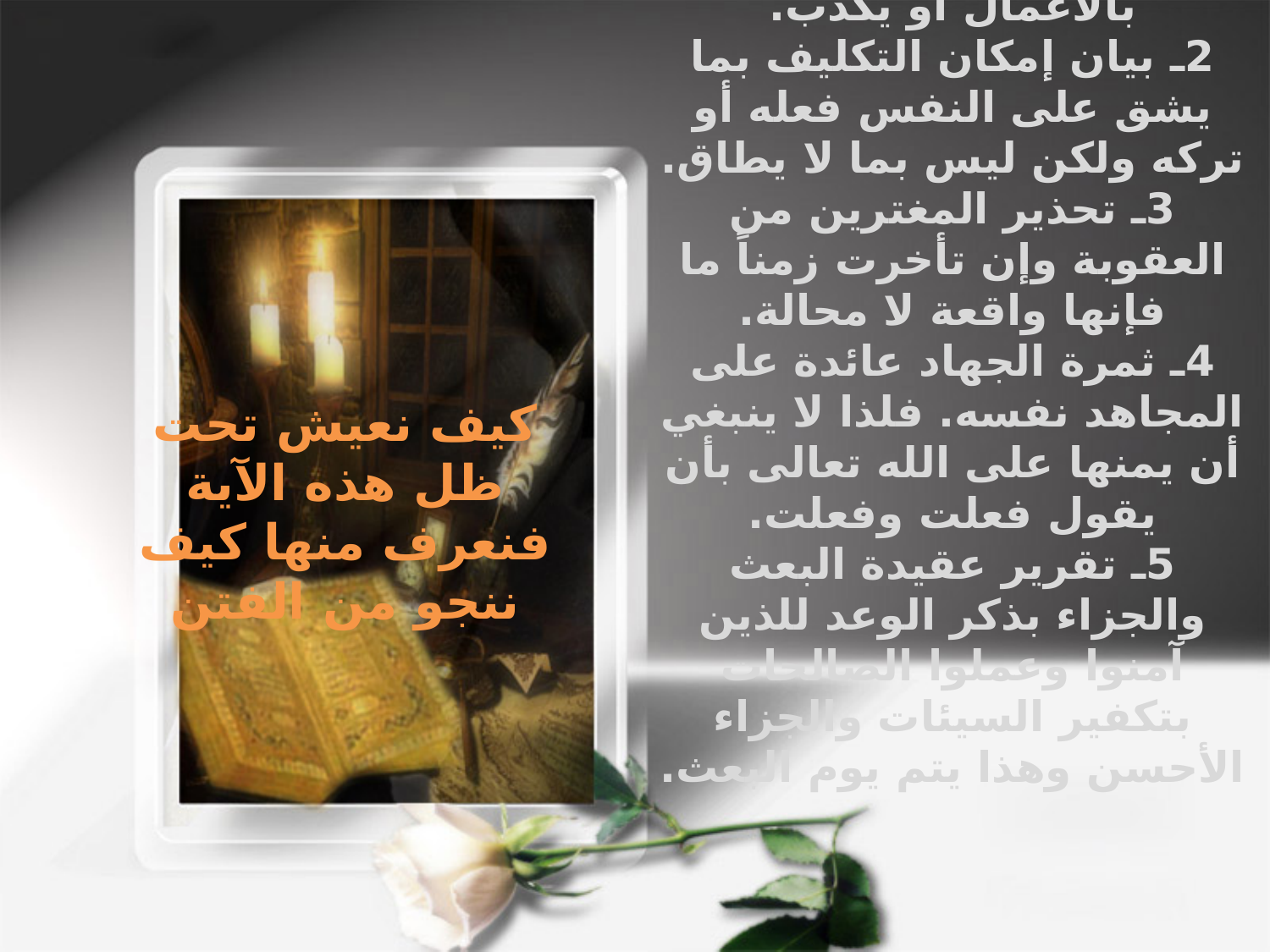

1ـ بيان سنة أن الإِيمان يصدق بالأعمال أو يكذب.
2ـ بيان إمكان التكليف بما يشق على النفس فعله أو تركه ولكن ليس بما لا يطاق.
3ـ تحذير المغترين من العقوبة وإن تأخرت زمناً ما فإنها واقعة لا محالة.
4ـ ثمرة الجهاد عائدة على المجاهد نفسه. فلذا لا ينبغي أن يمنها على الله تعالى بأن يقول فعلت وفعلت.
5ـ تقرير عقيدة البعث والجزاء بذكر الوعد للذين آمنوا وعملوا الصالحات بتكفير السيئات والجزاء الأحسن وهذا يتم يوم البعث.
كيف نعيش تحت ظل هذه الآية فنعرف منها كيف ننجو من الفتن